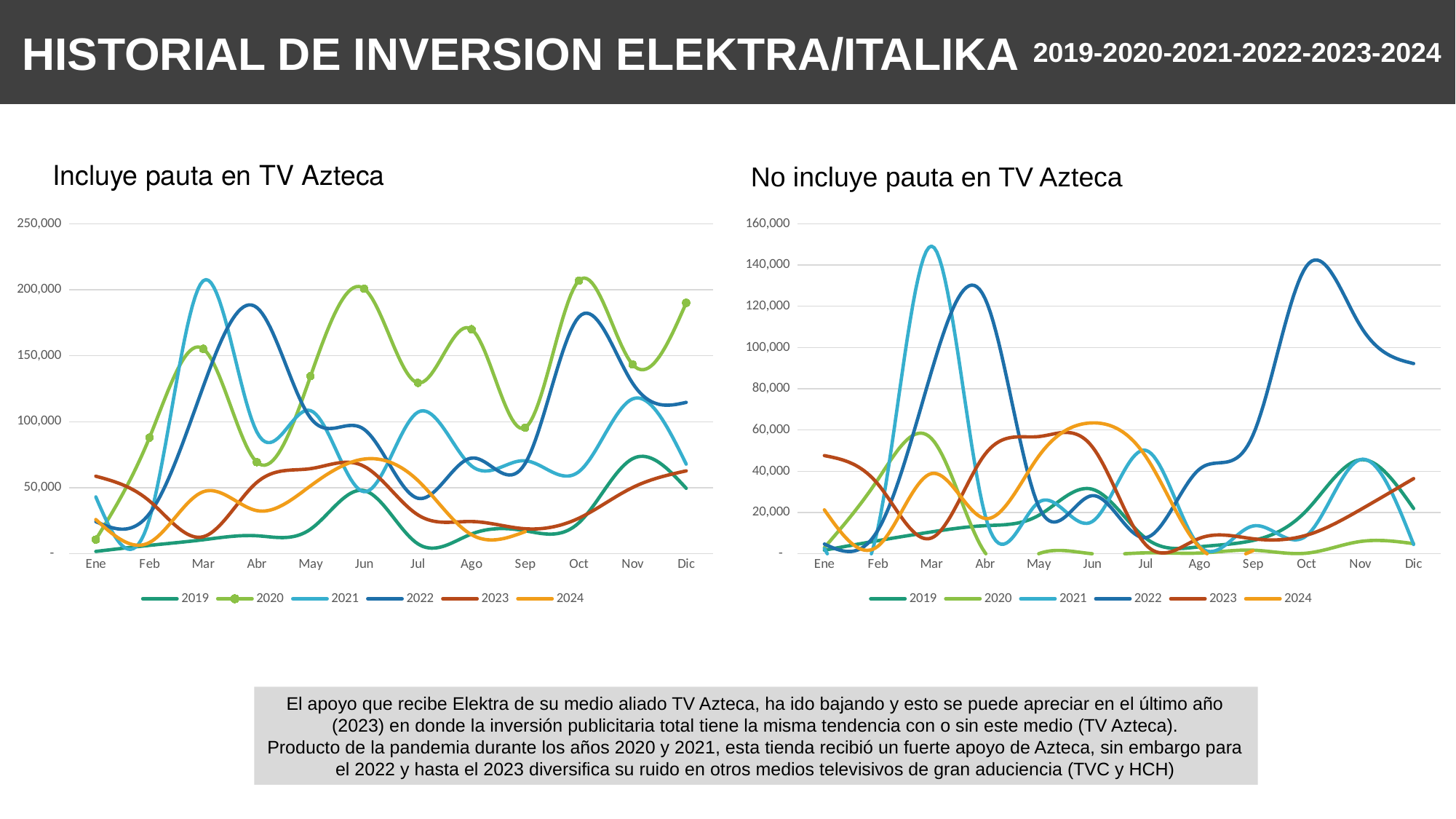

HISTORIAL DE INVERSION ELEKTRA/ITALIKA
2019-2020-2021-2022-2023-2024
Incluye pauta en TV Azteca
No incluye pauta en TV Azteca

### Chart

| Category | 2019 | 2020 | 2021 | 2022 | 2023 | 2024 |
|---|---|---|---|---|---|---|
| Ene | 1726.75989827082 | 10748.90787291112 | 42993.50259893975 | 24296.038251366124 | 58713.68296156676 | 25902.19073749748 |
| Feb | 6328.005803778759 | 87993.21783507921 | 26415.497217119242 | 30450.312634748036 | 39925.73138842901 | 8482.49739113046 |
| Mar | 10575.92991738136 | 155269.82216873922 | 206756.81459950432 | 126529.59252991164 | 12846.0 | 46943.508860405236 |
| Abr | 13593.706709112368 | 69354.26189662068 | 92218.30819163578 | 186519.82491195344 | 54034.991913946236 | 32645.080331375564 |
| May | 18583.73320770424 | 134477.0950757896 | 108418.00793300215 | 102845.68682536417 | 64442.73839038382 | 51402.1641227584 |
| Jun | 47819.98781553359 | 200807.14652294744 | 46965.19040687221 | 94206.3539320653 | 66171.00849881324 | 71706.7644144157 |
| Jul | 7509.892766222998 | 129463.92981045369 | 107208.6584126379 | 42010.347474065755 | 29464.883183790345 | 55501.152082673434 |
| Ago | 14931.955422121471 | 170113.66065464323 | 66501.7278475199 | 72459.98425177549 | 24394.656691835586 | 14422.104248151942 |
| Sep | 17384.69189981134 | 95476.30648238111 | 70445.9793869513 | 68396.40808383843 | 18909.01218420604 | 16731.544068724692 |
| Oct | 23402.247075236046 | 206882.95148646377 | 62119.14667650042 | 179337.46512820417 | 26898.458535972917 | None |
| Nov | 71950.54633114555 | 143489.49166284717 | 117288.96145629912 | 129285.50429555973 | 50118.569084978764 | None |
| Dic | 49545.66943716828 | 190088.3744855976 | 67865.4814722192 | 114686.61213570849 | 62759.922334839015 | None |

### Chart

| Category | 2019 | 2020 | 2021 | 2022 | 2023 | 2024 |
|---|---|---|---|---|---|---|
| Ene | 1726.75989827082 | 2928.717728278842 | 2500.4942933650227 | 4685.7923497267675 | 47569.2950406979 | 21267.615900941077 |
| Feb | 6328.005803778759 | 36034.44802578564 | 12457.934758268742 | 11462.701947190491 | 33730.9840737607 | 3648.6092261229446 |
| Mar | 10575.92991738136 | 55834.33614119539 | 149140.8863203762 | 88456.01657380909 | 7625.44 | 38869.2694898468 |
| Abr | 13593.706709112368 | 466.25375451344695 | 18682.320349758935 | 123729.14336279502 | 48260.40986719988 | 17071.56018835003 |
| May | 18583.733207704237 | 0.0 | 24953.41511580062 | 22918.558579014418 | 56792.0274881882 | 47274.938759259036 |
| Jun | 31286.61575543161 | 0.0 | 15568.309582995684 | 28152.398161902736 | 51897.39328550844 | 63427.796501557576 |
| Jul | 7509.892766222998 | 429.710661982296 | 50122.76815869177 | 7792.761503341333 | 4360.763956683887 | 47169.69379646938 |
| Ago | 3349.46796560668 | 319.13827655310604 | 3695.344450503115 | 40950.37594507223 | 7435.748319805202 | 3186.6347409928912 |
| Sep | 6410.402298619762 | 1706.428620415842 | 13443.962256431972 | 57416.60416624441 | 7262.122783261013 | 1452.7891716951972 |
| Oct | 20903.286326651745 | 263.4164570034193 | 8718.588285963553 | 139448.85296012842 | 8971.307779644092 | None |
| Nov | 45544.48017609379 | 5909.64615016874 | 45597.086206888285 | 110748.74785558369 | 21252.450583232014 | None |
| Dic | 21917.01523809818 | 4894.958847736624 | 4474.0 | 92207.12130414312 | 36421.692135851445 | None |
El apoyo que recibe Elektra de su medio aliado TV Azteca, ha ido bajando y esto se puede apreciar en el último año (2023) en donde la inversión publicitaria total tiene la misma tendencia con o sin este medio (TV Azteca).
Producto de la pandemia durante los años 2020 y 2021, esta tienda recibió un fuerte apoyo de Azteca, sin embargo para el 2022 y hasta el 2023 diversifica su ruido en otros medios televisivos de gran aduciencia (TVC y HCH)